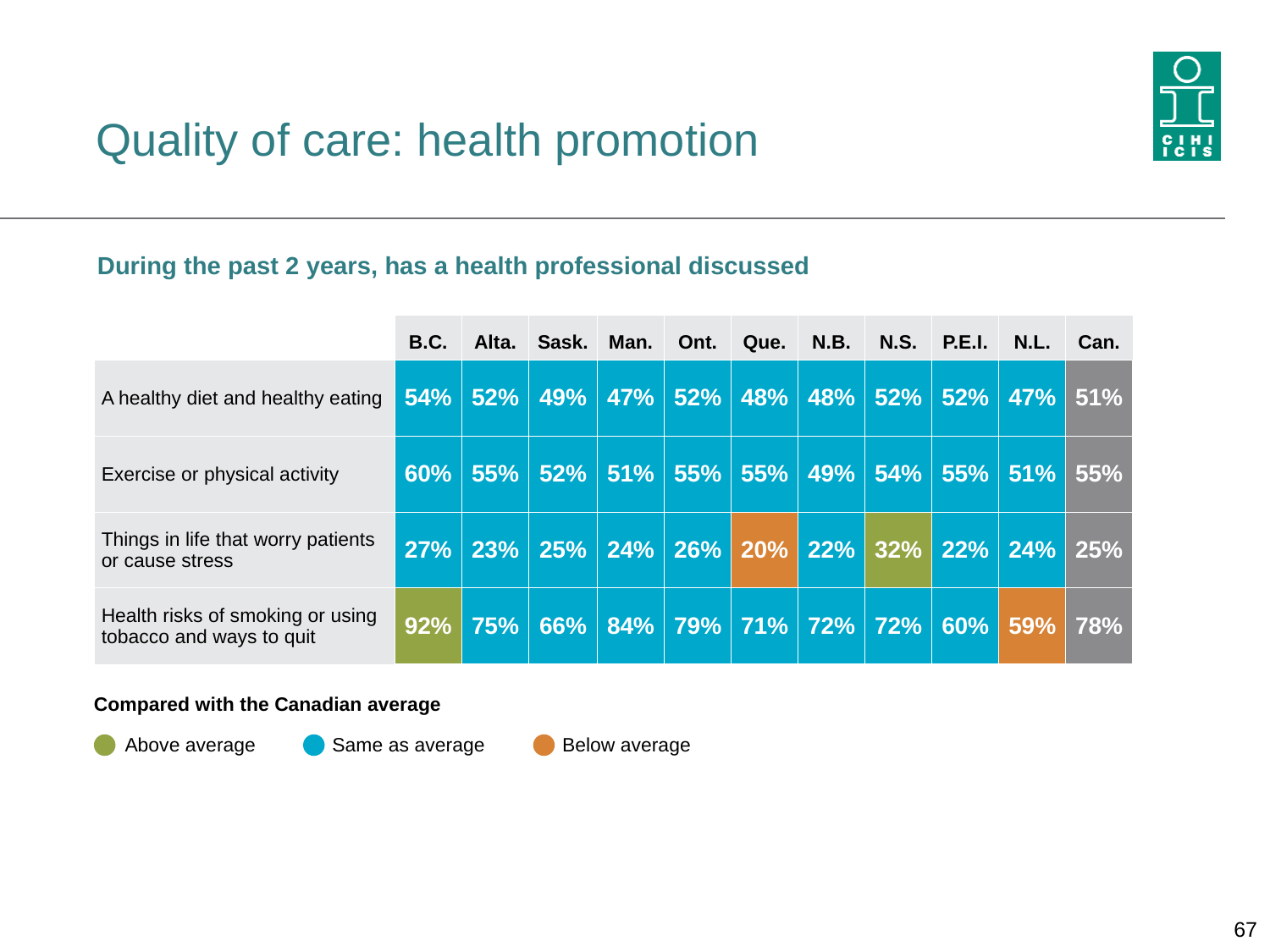

# Quality of care: health promotion
During the past 2 years, has a health professional discussed
|  | B.C. | Alta. | Sask. | Man. | Ont. | Que. | N.B. | N.S. | P.E.I. | N.L. | Can. |
| --- | --- | --- | --- | --- | --- | --- | --- | --- | --- | --- | --- |
| A healthy diet and healthy eating | 54% | 52% | 49% | 47% | 52% | 48% | 48% | 52% | 52% | 47% | 51% |
| Exercise or physical activity | 60% | 55% | 52% | 51% | 55% | 55% | 49% | 54% | 55% | 51% | 55% |
| Things in life that worry patients or cause stress | 27% | 23% | 25% | 24% | 26% | 20% | 22% | 32% | 22% | 24% | 25% |
| Health risks of smoking or using tobacco and ways to quit | 92% | 75% | 66% | 84% | 79% | 71% | 72% | 72% | 60% | 59% | 78% |
Compared with the Canadian average
Above average

Same as average

Below average

67